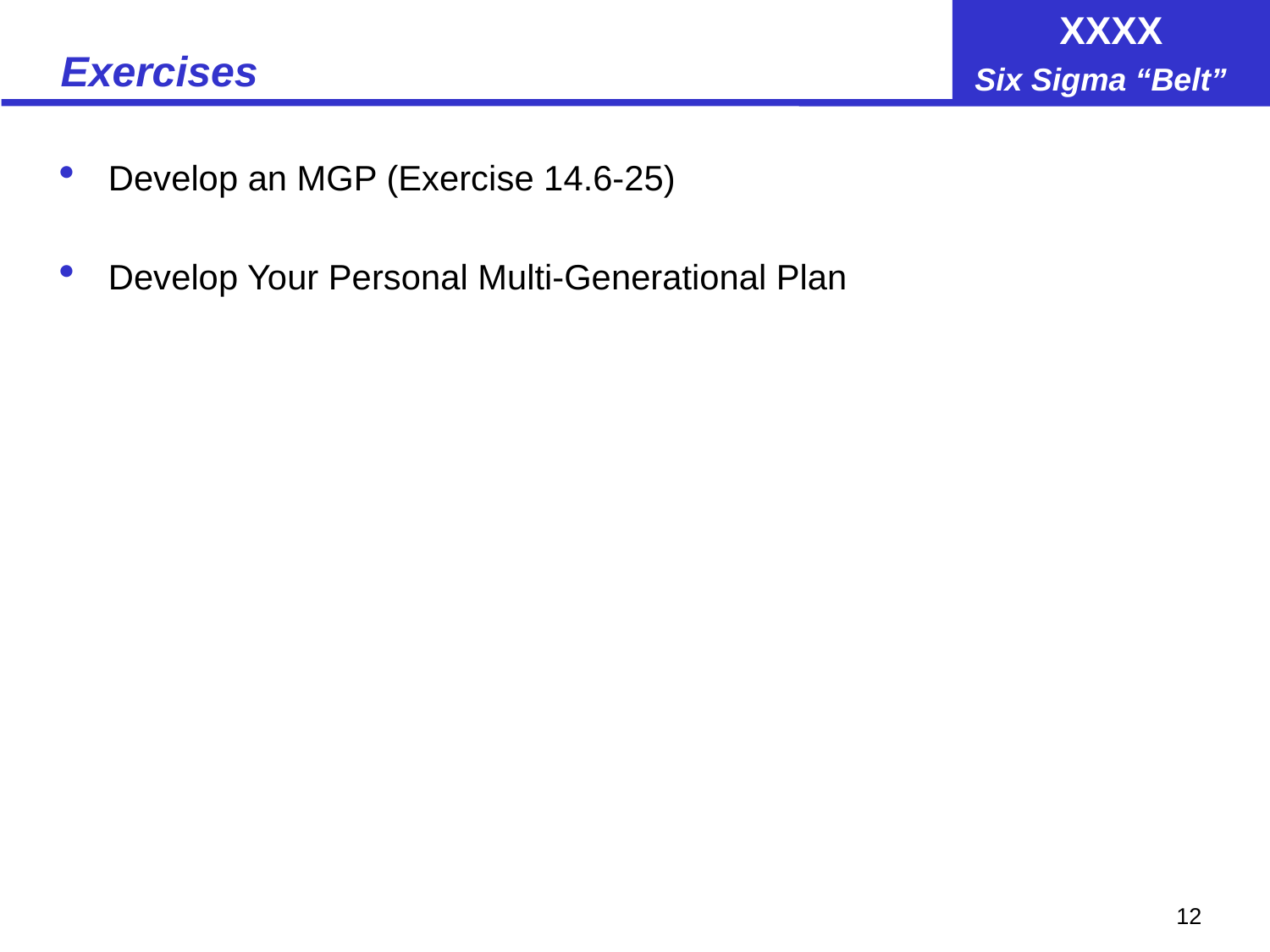

# Exercises
Develop an MGP (Exercise 14.6-25)

Develop Your Personal Multi-Generational Plan